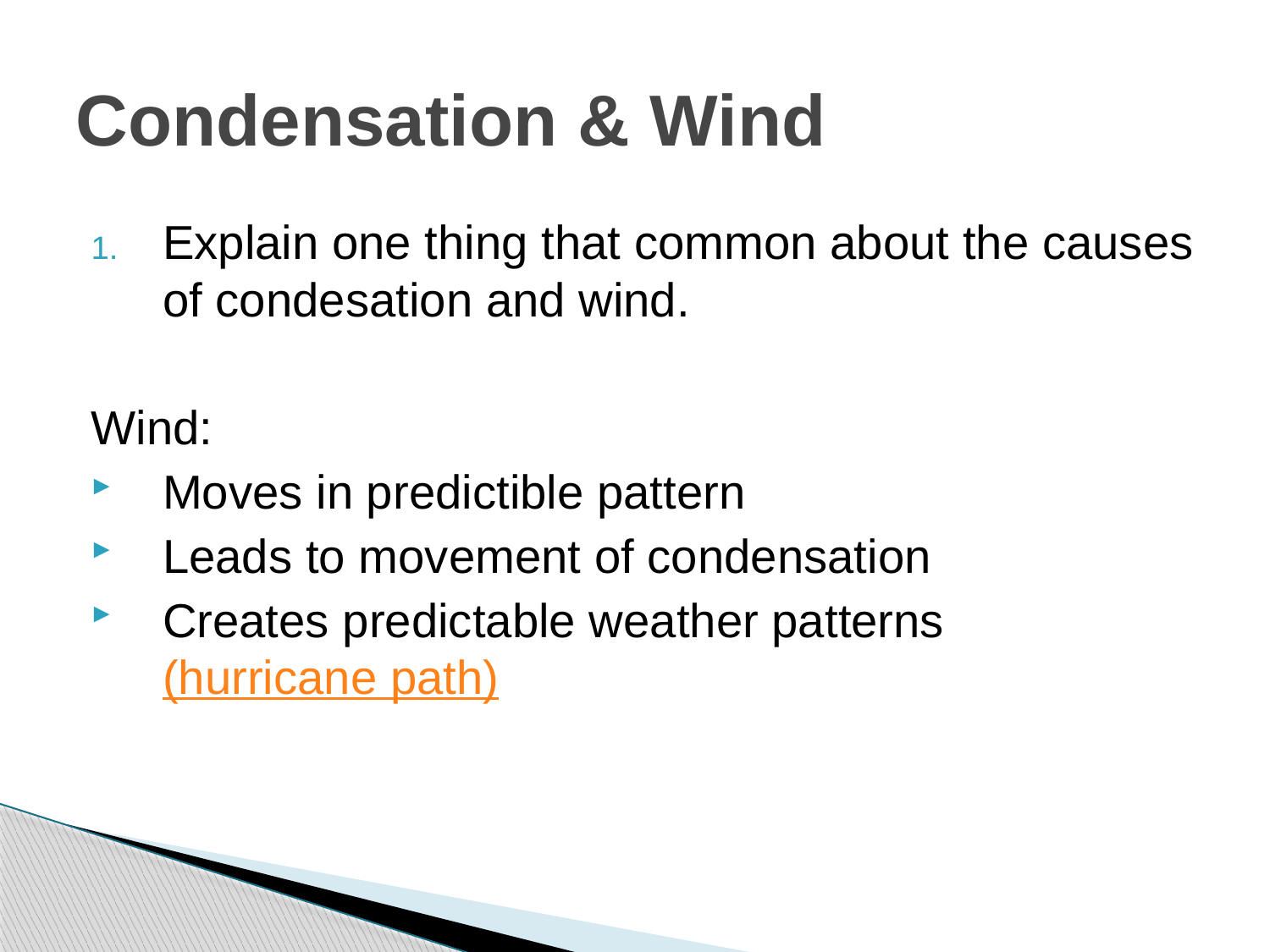

# Condensation & Wind
Explain one thing that common about the causes of condesation and wind.

Wind:
Moves in predictible pattern
Leads to movement of condensation
Creates predictable weather patterns (hurricane path)